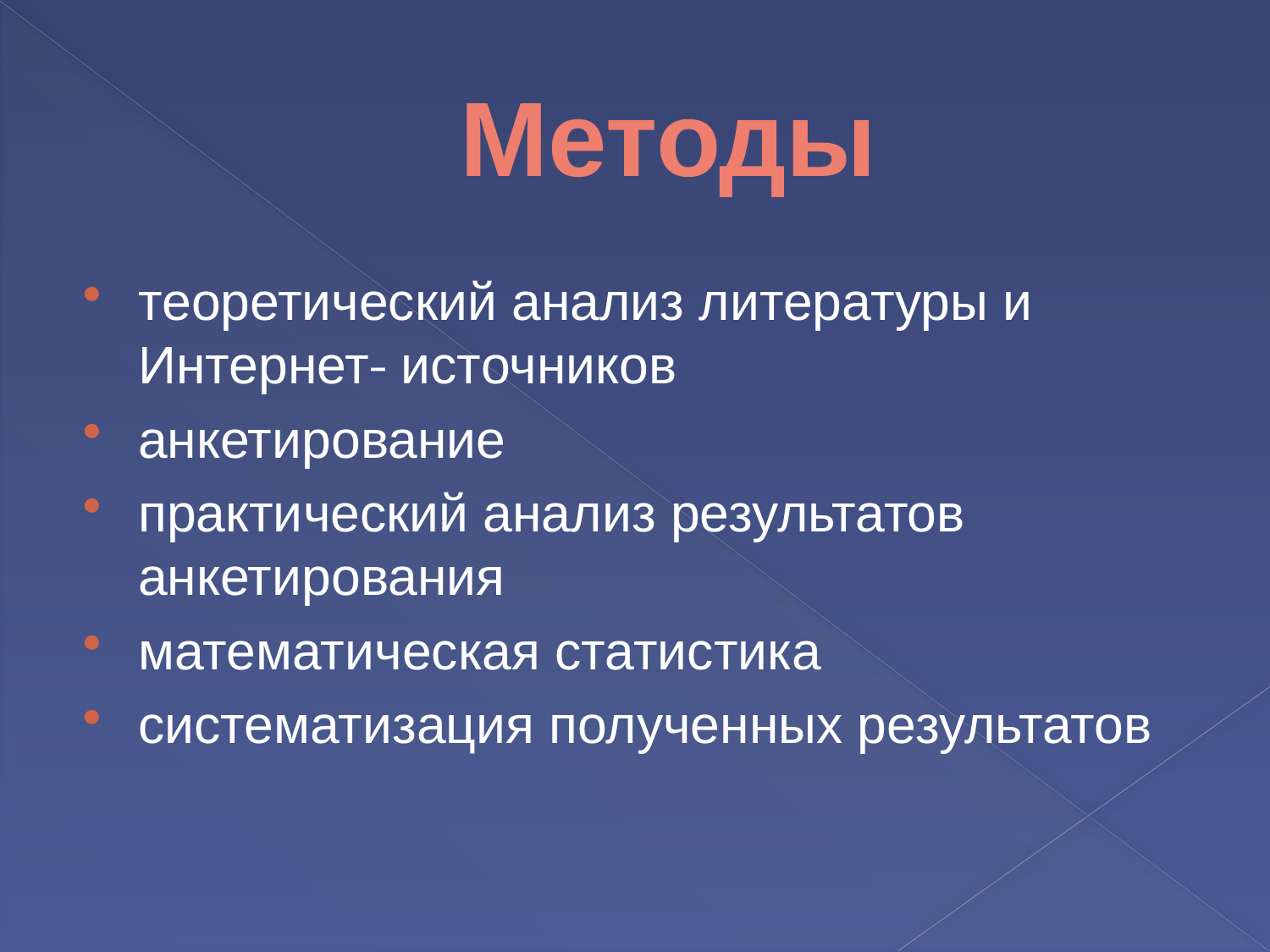

# Методы
теоретический анализ литературы и Интернет- источников
анкетирование
практический анализ результатов анкетирования
математическая статистика
систематизация полученных результатов